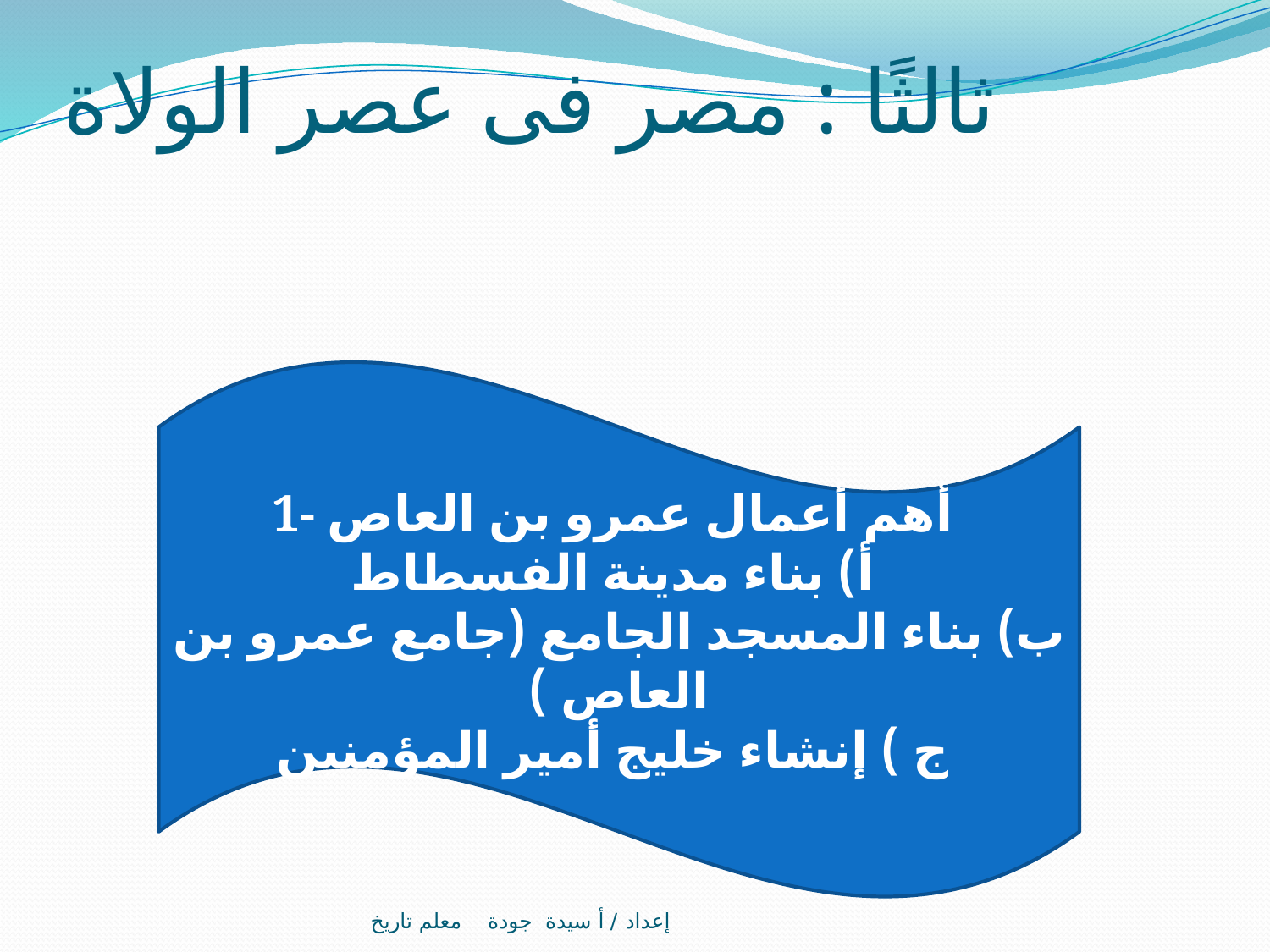

# ثالثًا : مصر فى عصر الولاة
1- أهم أعمال عمرو بن العاص
أ) بناء مدينة الفسطاط
ب) بناء المسجد الجامع (جامع عمرو بن العاص )
ج ) إنشاء خليج أمير المؤمنين
إعداد / أ سيدة  جودة    معلم تاريخ